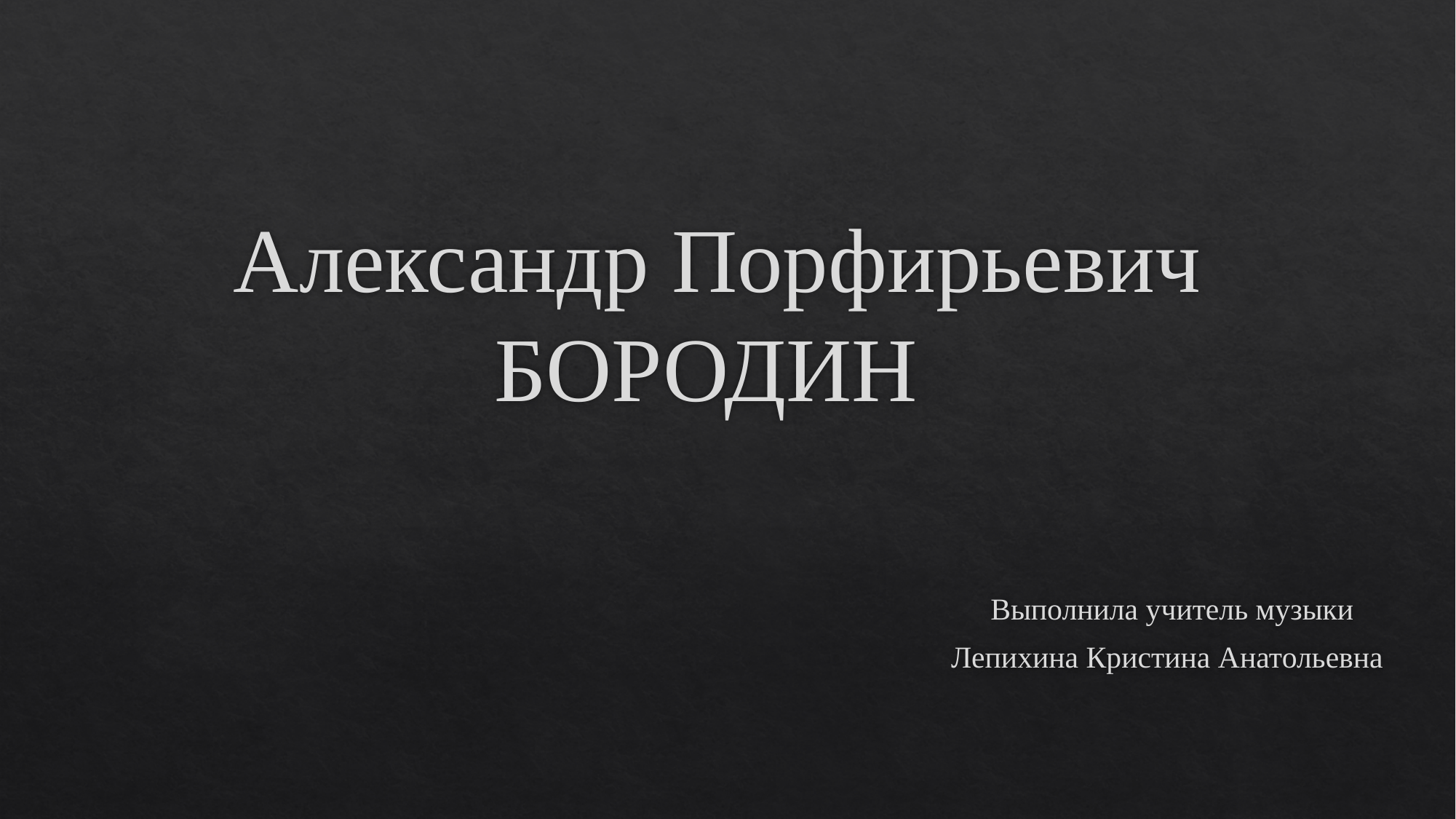

# Александр Порфирьевич БОРОДИН Выполнила учитель музыки Лепихина Кристина Анатольевна